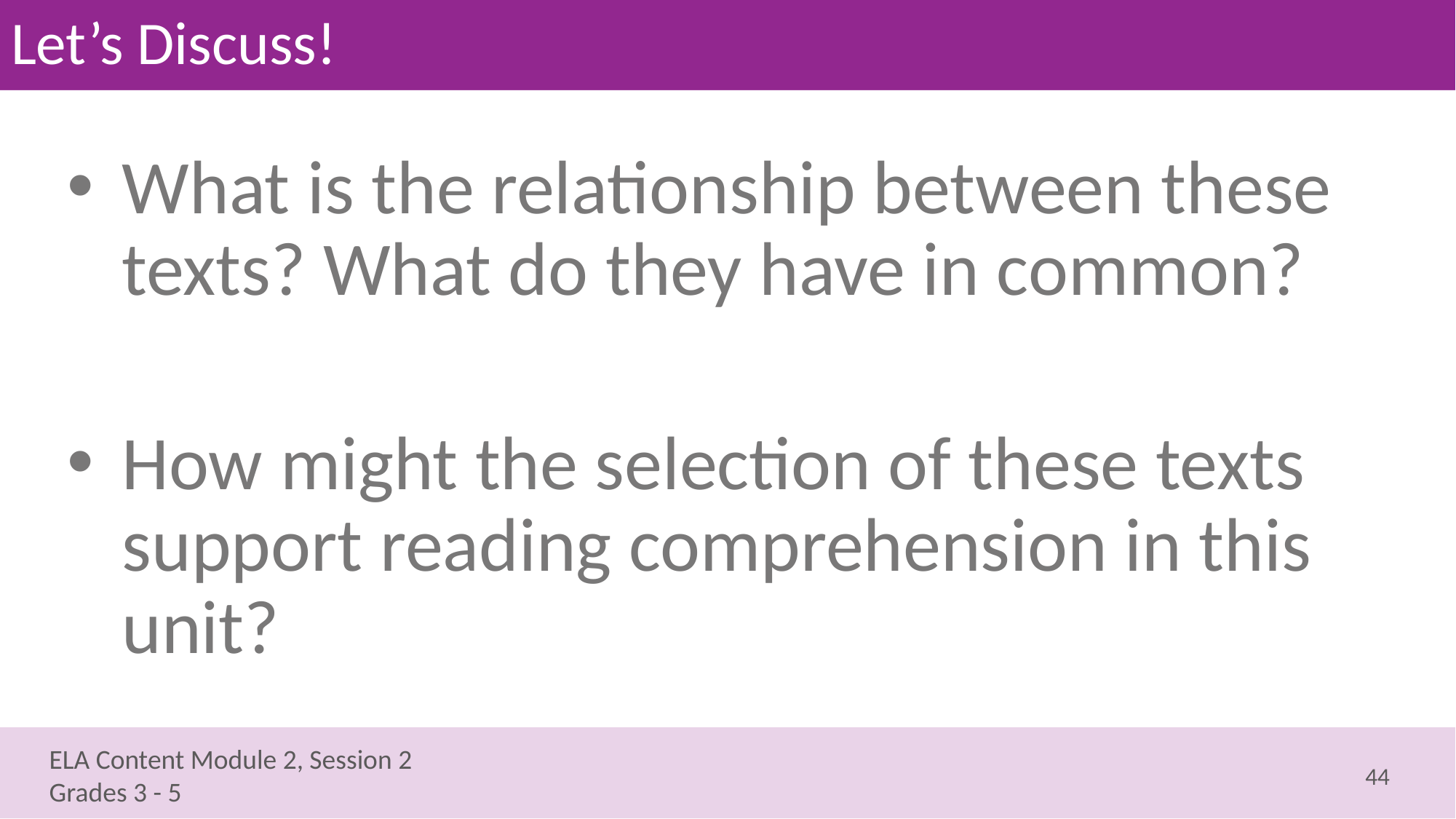

# Let’s Discuss!
What is the relationship between these texts? What do they have in common?

How might the selection of these texts support reading comprehension in this unit?
44